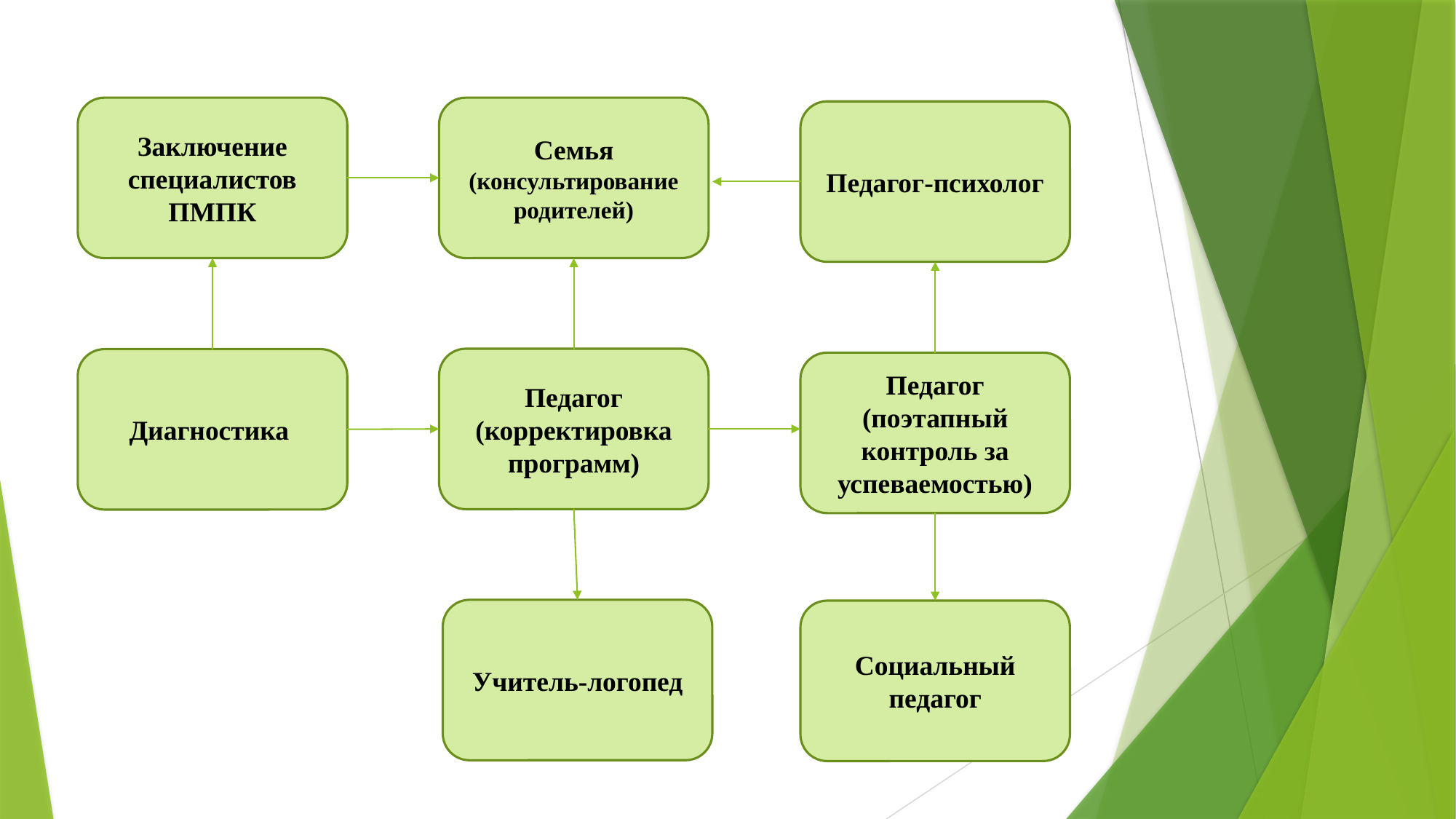

Семья (консультирование родителей)
Заключение специалистов ПМПК
Педагог-психолог
Педагог (корректировка программ)
Диагностика
Педагог (поэтапный контроль за успеваемостью)
Учитель-логопед
Социальный педагог